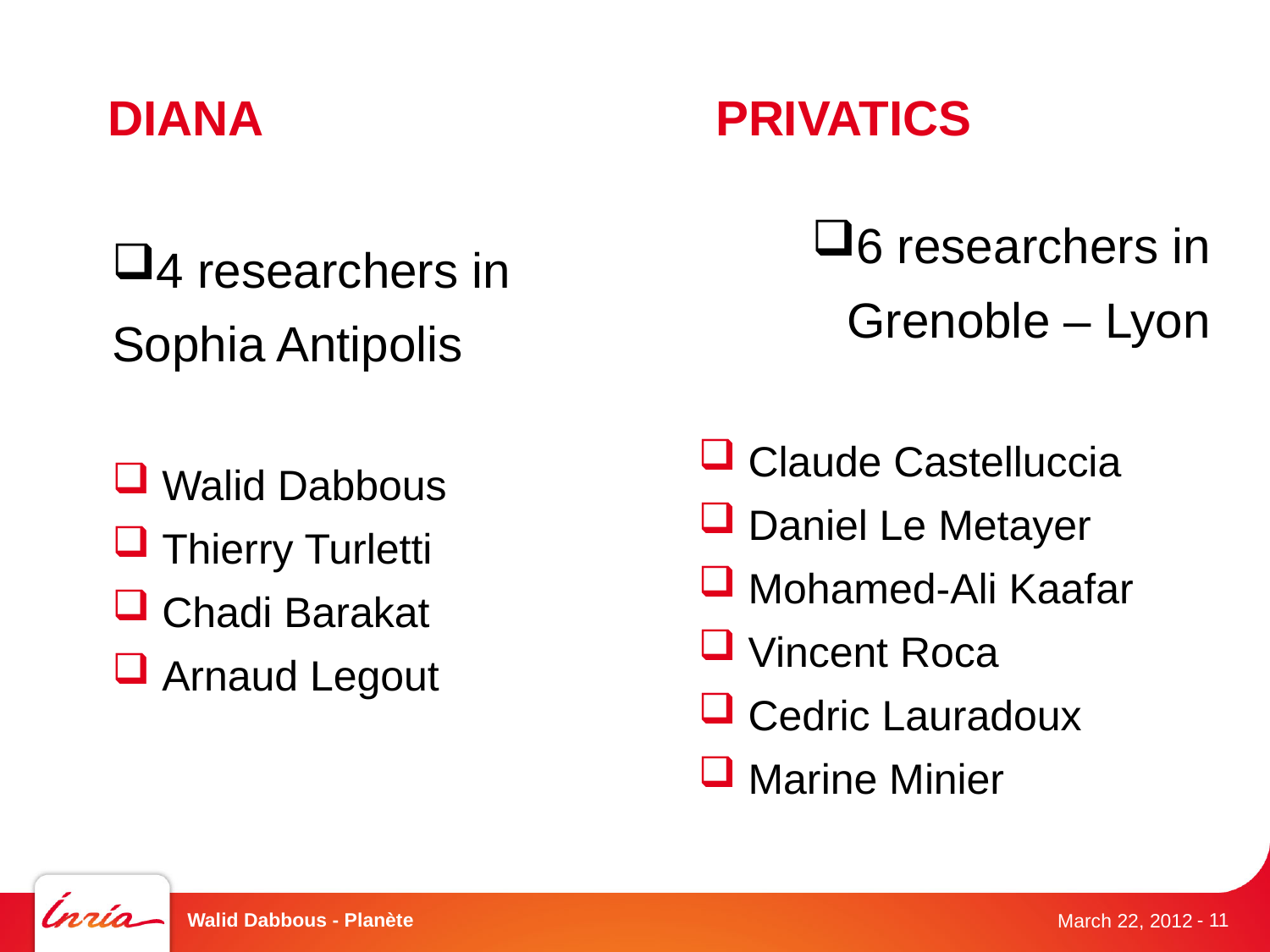

# DIANA                                 PRIVATICS

6 researchers in Grenoble – Lyon

 Claude Castelluccia
 Daniel Le Metayer
 Mohamed-Ali Kaafar
 Vincent Roca
 Cedric Lauradoux
 Marine Minier

4 researchers in Sophia Antipolis

 Walid Dabbous
 Thierry Turletti
 Chadi Barakat
 Arnaud Legout

Walid Dabbous - Planète
- 11
March 22, 2012